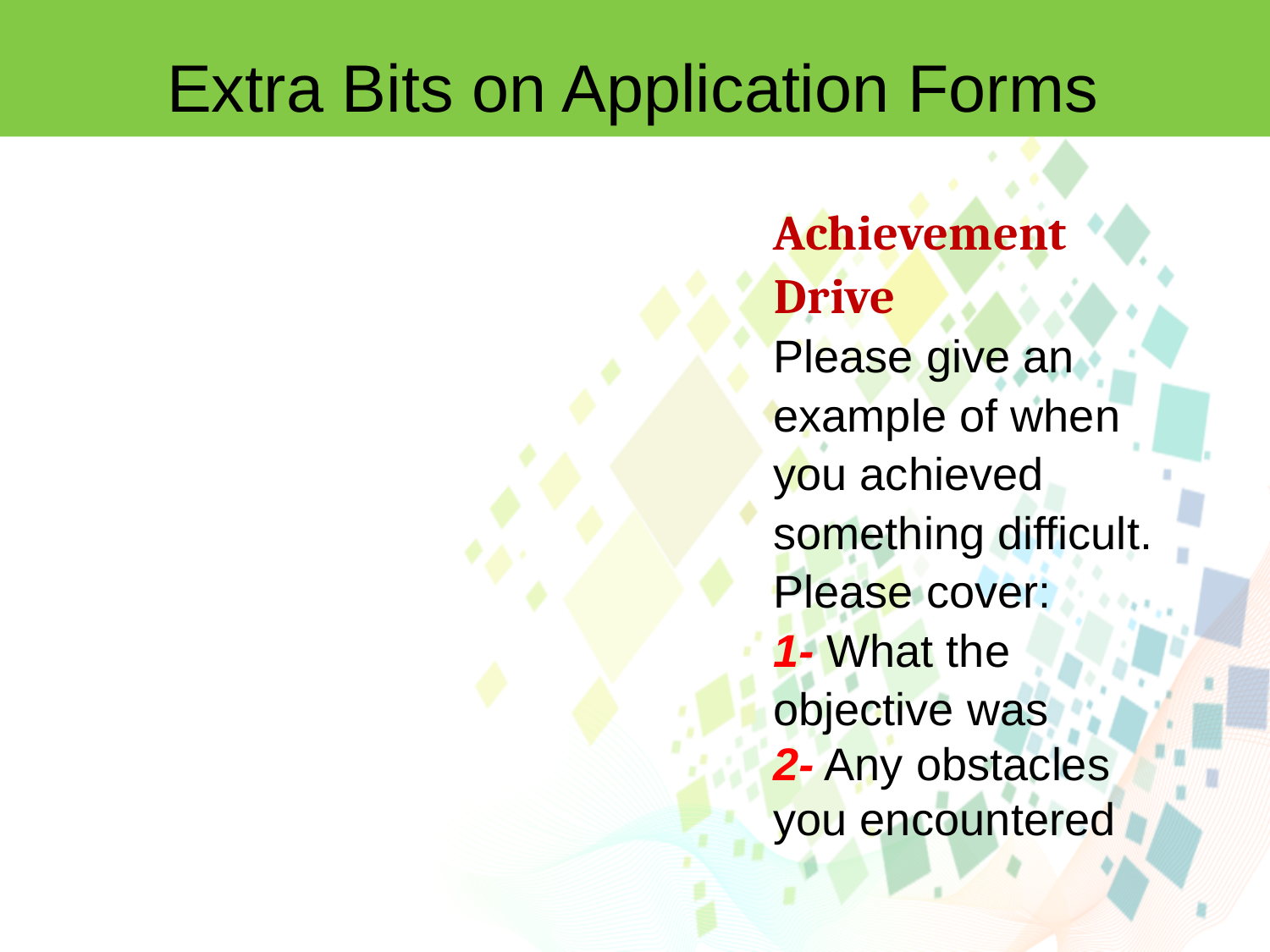

Extra Bits on Application Forms
Achievement Drive
Please give an example of when you achieved something difficult. Please cover:
1- What the objective was
2- Any obstacles you encountered